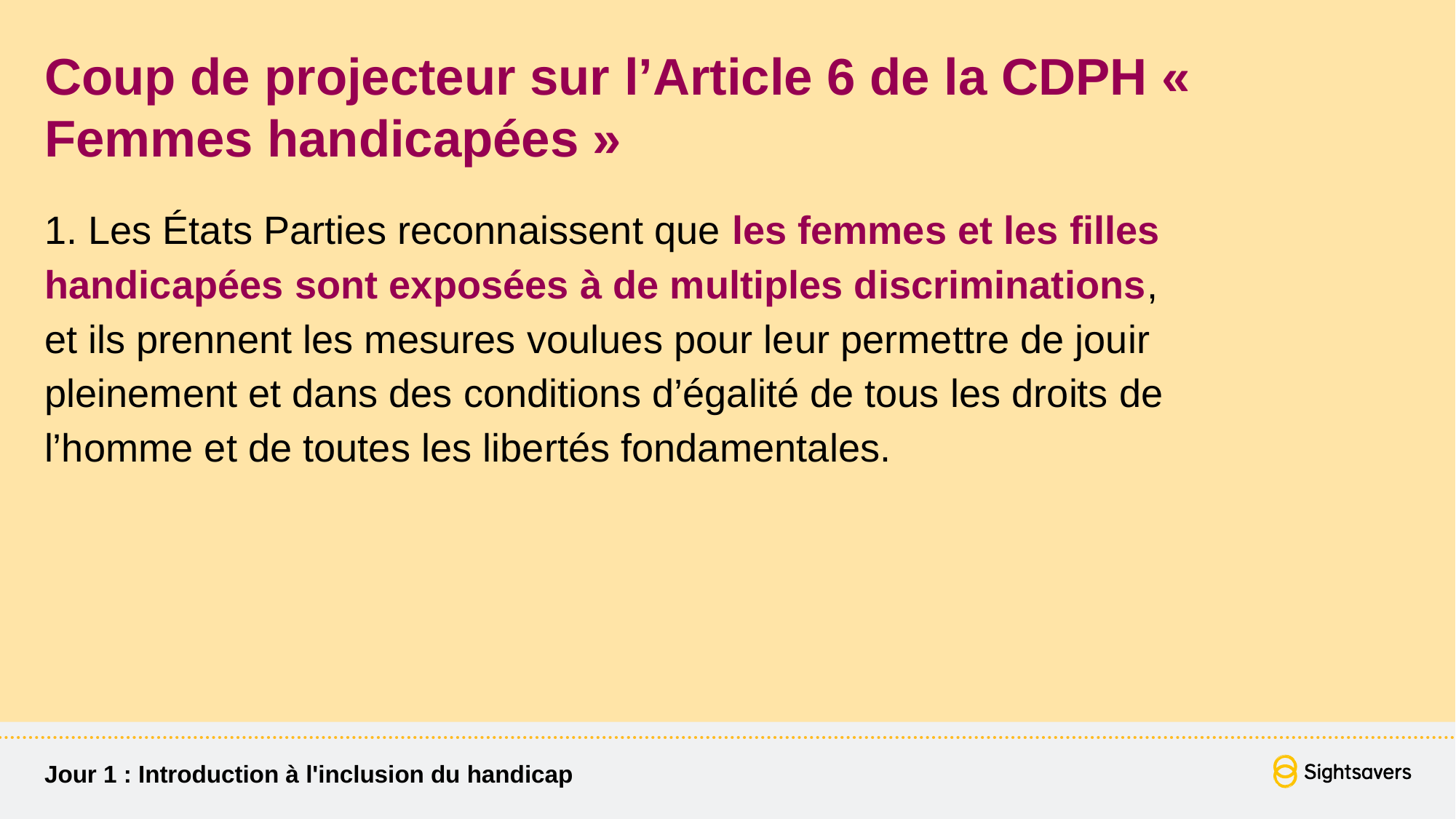

# Coup de projecteur sur l’Article 6 de la CDPH « Femmes handicapées »
1. Les États Parties reconnaissent que les femmes et les filles handicapées sont exposées à de multiples discriminations, et ils prennent les mesures voulues pour leur permettre de jouir pleinement et dans des conditions d’égalité de tous les droits de l’homme et de toutes les libertés fondamentales.
Jour 1 : Introduction à l'inclusion du handicap